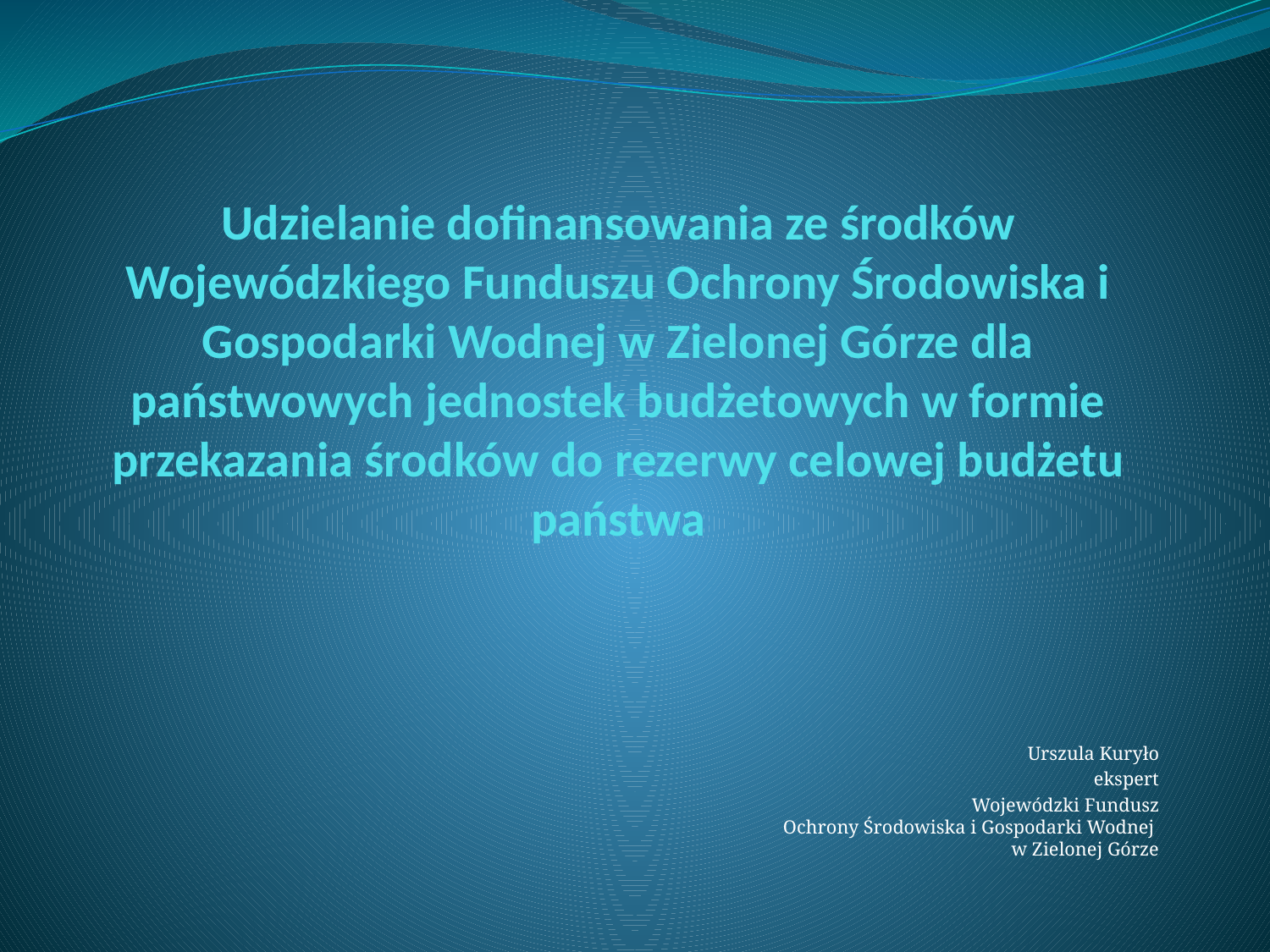

# Udzielanie dofinansowania ze środków Wojewódzkiego Funduszu Ochrony Środowiska i Gospodarki Wodnej w Zielonej Górze dla państwowych jednostek budżetowych w formie przekazania środków do rezerwy celowej budżetu państwa
Urszula Kuryło
ekspert
Wojewódzki Fundusz
Ochrony Środowiska i Gospodarki Wodnej
w Zielonej Górze